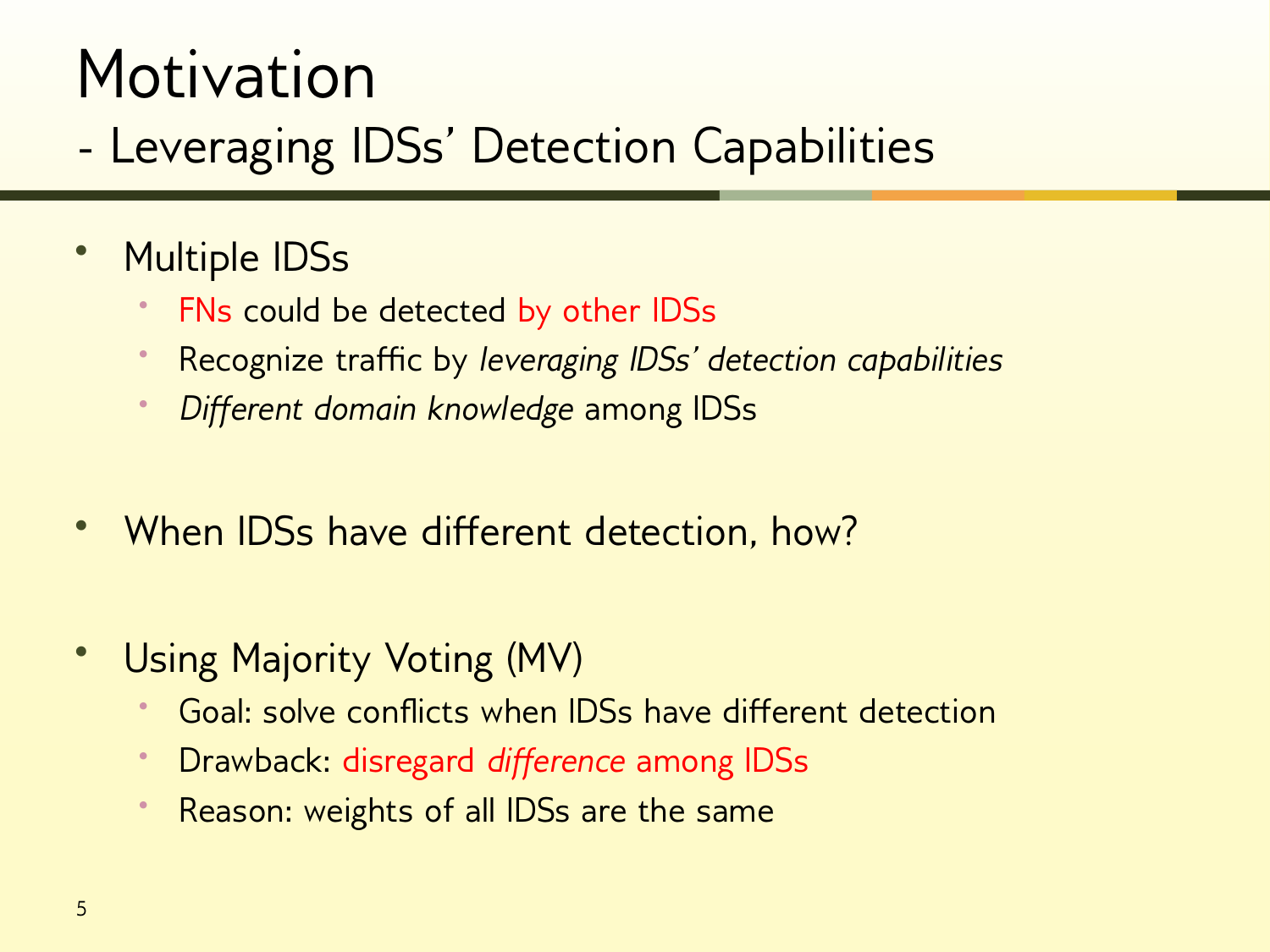

# Motivation - Leveraging IDSs’ Detection Capabilities
Multiple IDSs
FNs could be detected by other IDSs
Recognize traffic by leveraging IDSs’ detection capabilities
Different domain knowledge among IDSs

When IDSs have different detection, how?

Using Majority Voting (MV)
Goal: solve conflicts when IDSs have different detection
Drawback: disregard difference among IDSs
Reason: weights of all IDSs are the same
5